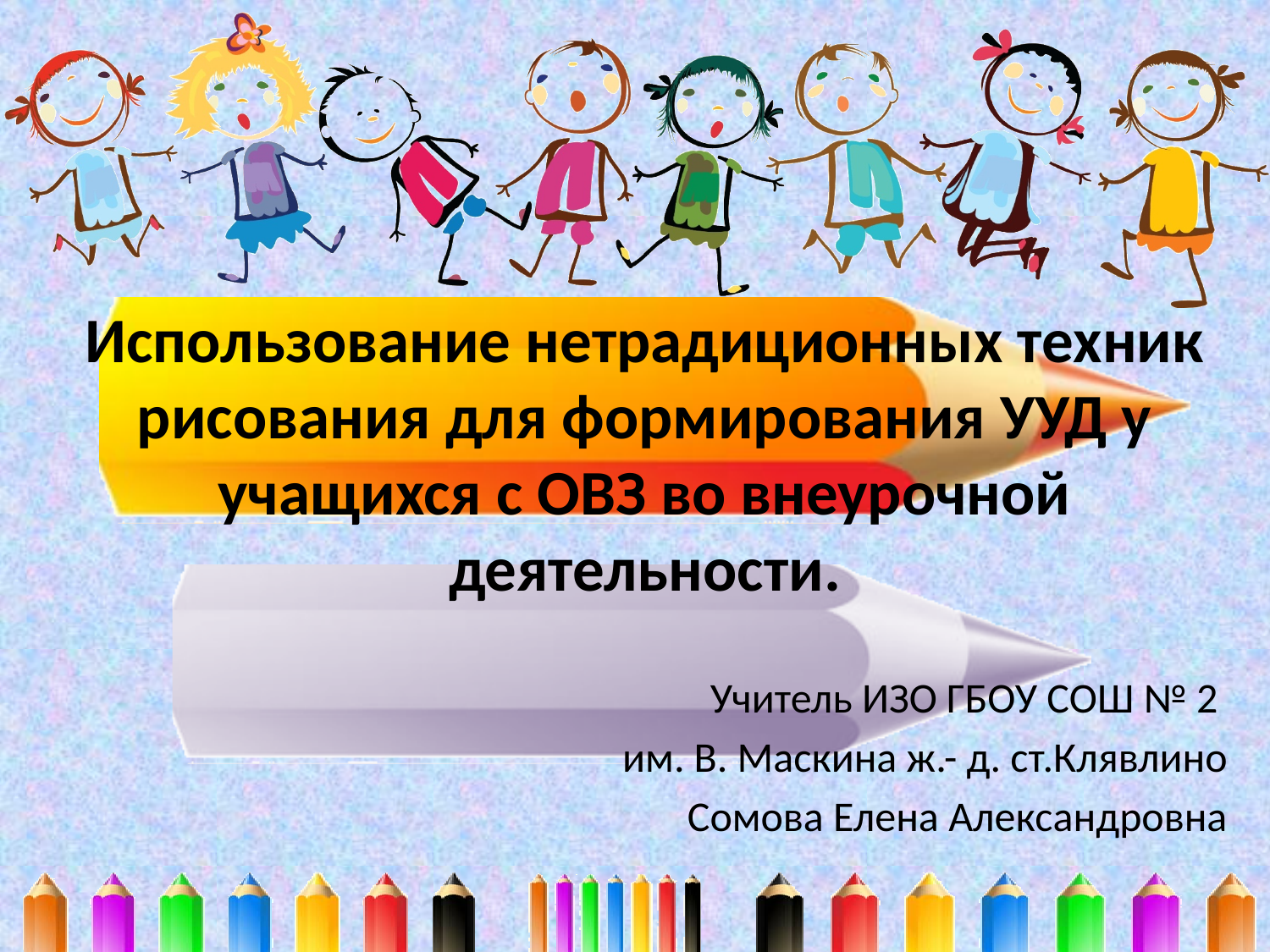

# Использование нетрадиционных техник рисования для формирования УУД у учащихся с ОВЗ во внеурочной деятельности.
Учитель ИЗО ГБОУ СОШ № 2
им. В. Маскина ж.- д. ст.Клявлино
Сомова Елена Александровна